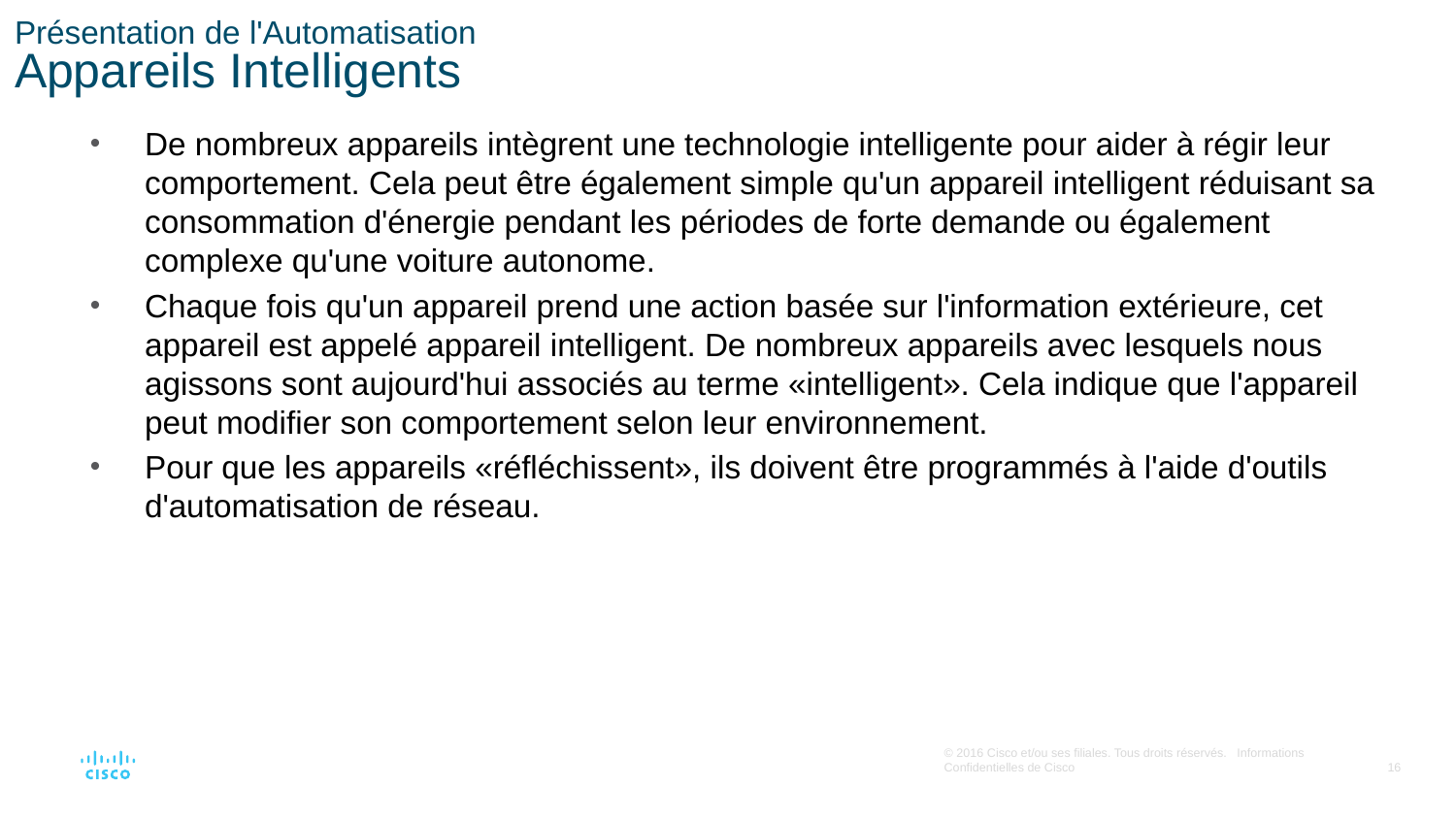

# Présentation de l'Automatisation Appareils Intelligents
De nombreux appareils intègrent une technologie intelligente pour aider à régir leur comportement. Cela peut être également simple qu'un appareil intelligent réduisant sa consommation d'énergie pendant les périodes de forte demande ou également complexe qu'une voiture autonome.
Chaque fois qu'un appareil prend une action basée sur l'information extérieure, cet appareil est appelé appareil intelligent. De nombreux appareils avec lesquels nous agissons sont aujourd'hui associés au terme «intelligent». Cela indique que l'appareil peut modifier son comportement selon leur environnement.
Pour que les appareils «réfléchissent», ils doivent être programmés à l'aide d'outils d'automatisation de réseau.